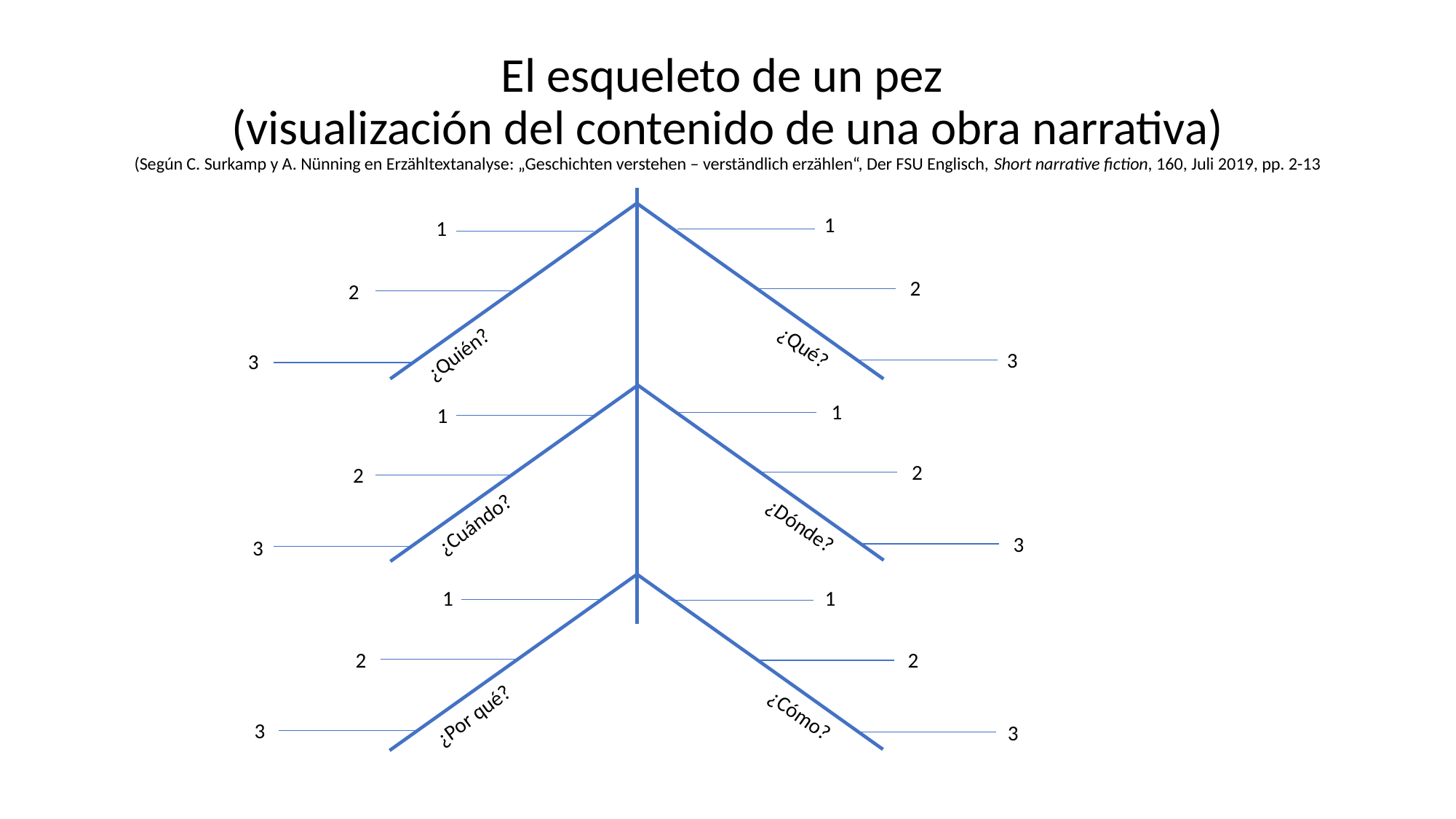

# El esqueleto de un pez (visualización del contenido de una obra narrativa) (Según C. Surkamp y A. Nünning en Erzähltextanalyse: „Geschichten verstehen – verständlich erzählen“, Der FSU Englisch, Short narrative fiction, 160, Juli 2019, pp. 2-13
1
1
2
2
¿Qué?
¿Quién?
3
3
1
1
2
2
¿Cuándo?
¿Dónde?
3
3
1
1
2
2
¿Cómo?
¿Por qué?
3
3